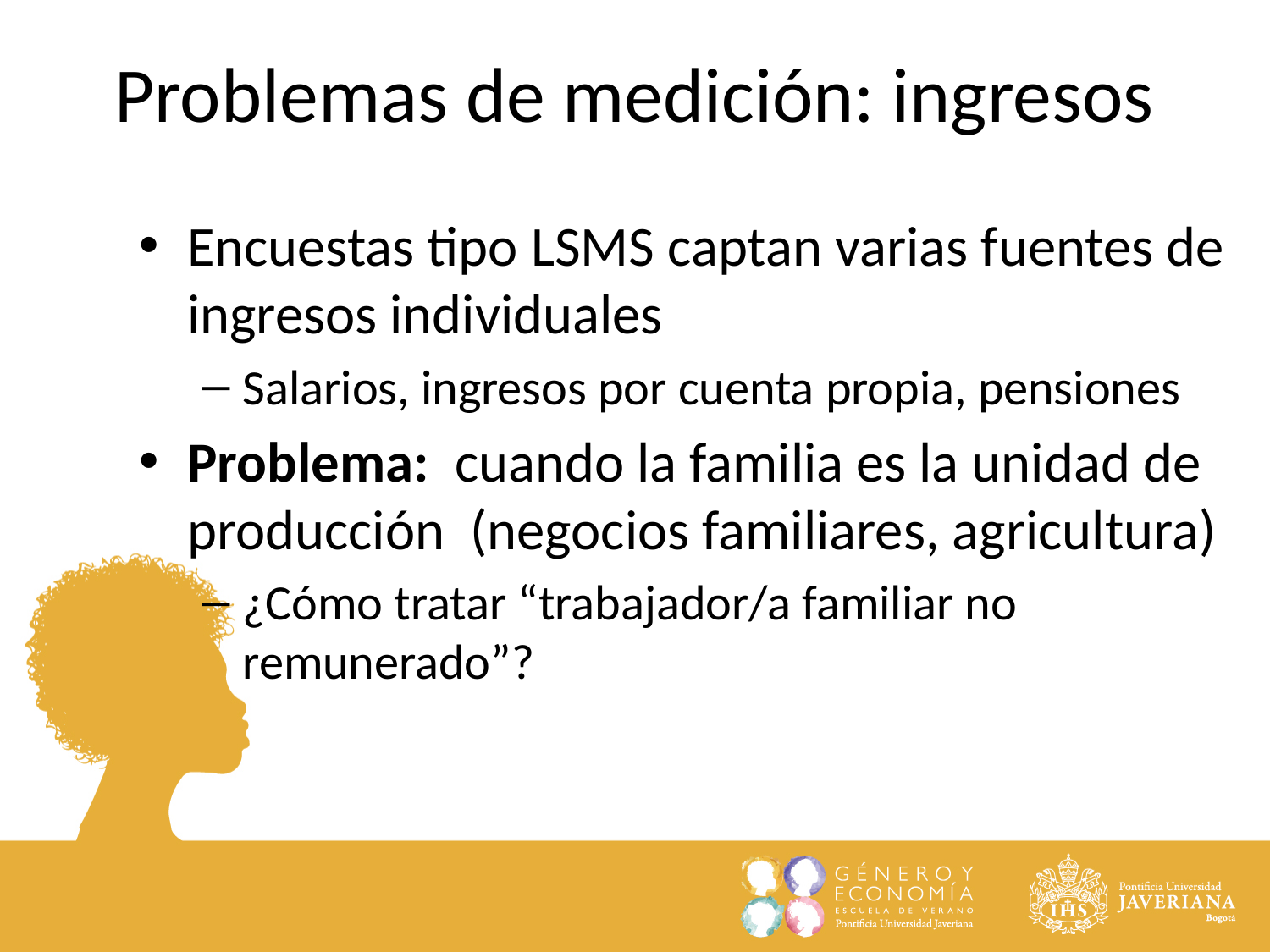

Problemas de medición: ingresos
Encuestas tipo LSMS captan varias fuentes de ingresos individuales
Salarios, ingresos por cuenta propia, pensiones
Problema:  cuando la familia es la unidad de producción  (negocios familiares, agricultura)
¿Cómo tratar “trabajador/a familiar no remunerado”?